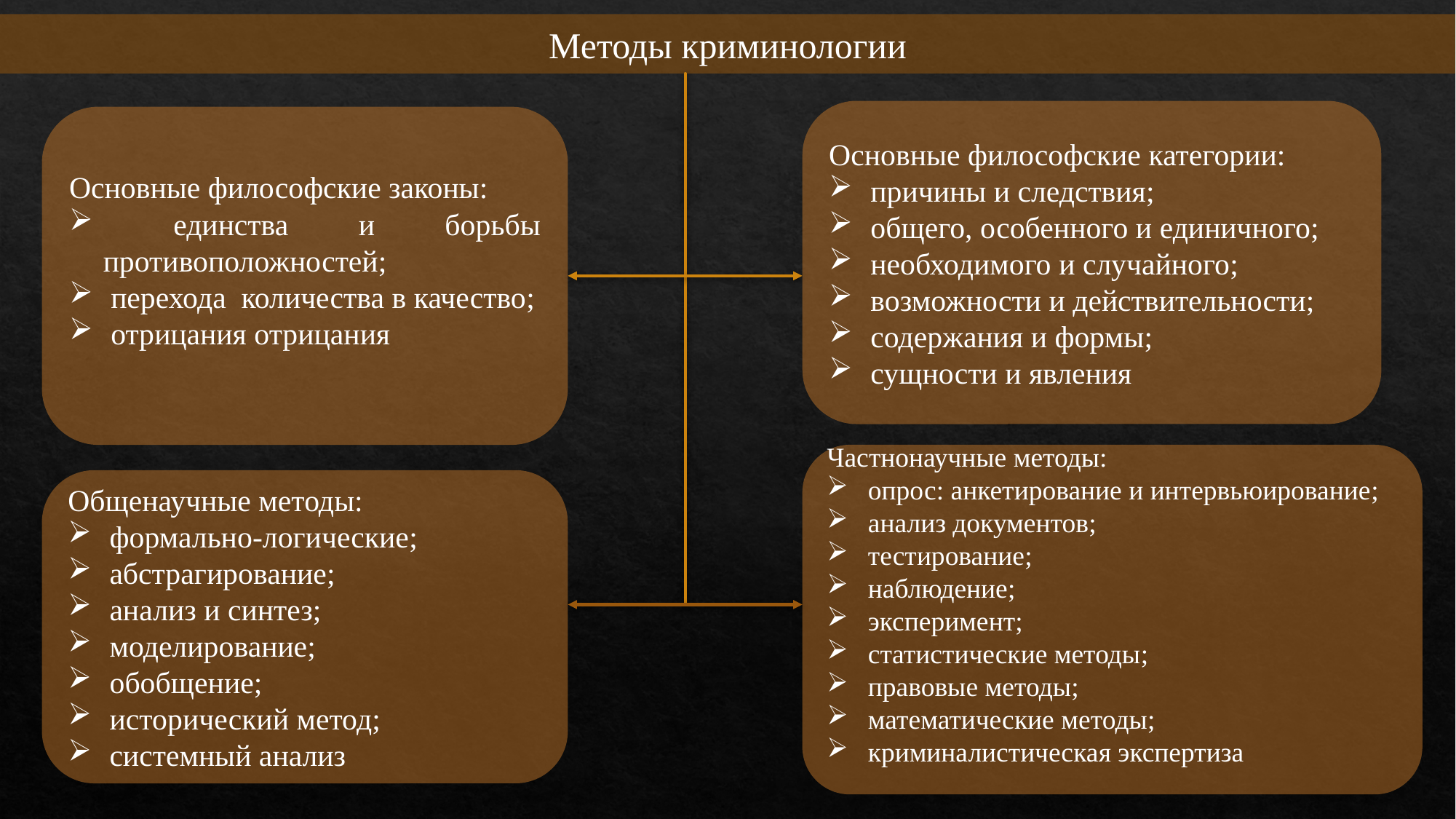

Методы криминологии
Основные философские категории:
 причины и следствия;
 общего, особенного и единичного;
 необходимого и случайного;
 возможности и действительности;
 содержания и формы;
 сущности и явления
Основные философские законы:
 единства и борьбы противоположностей;
 перехода  количества в качество;
 отрицания отрицания

Частнонаучные методы:
 опрос: анкетирование и интервьюирование;
 анализ документов;
 тестирование;
 наблюдение;
 эксперимент;
 статистические методы;
 правовые методы;
 математические методы;
 криминалистическая экспертиза

Общенаучные методы:
 формально-логические;
 абстрагирование;
 анализ и синтез;
 моделирование;
 обобщение;
 исторический метод;
 системный анализ